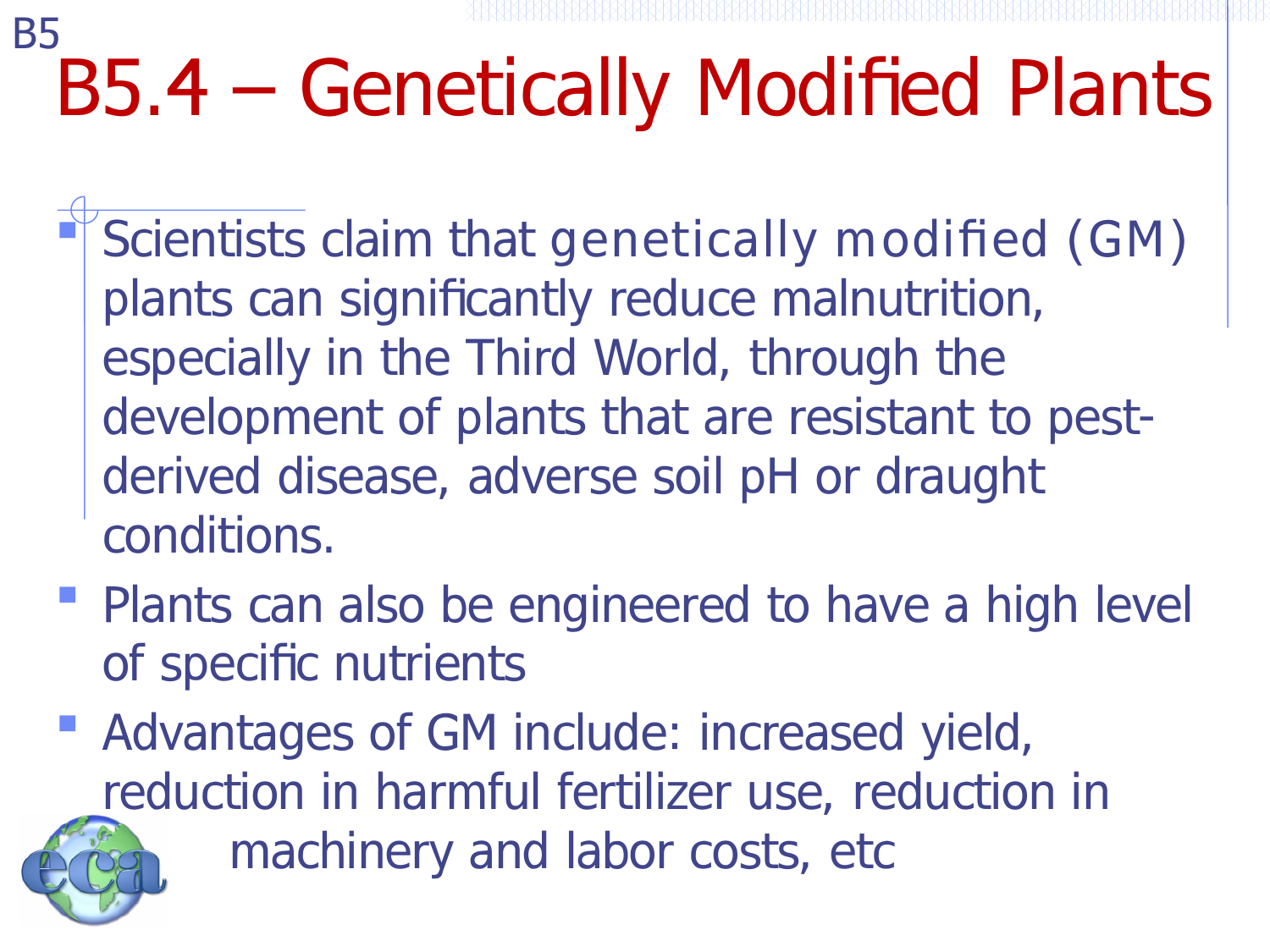

# B5.4 – Genetically Modified Plants
Scientists claim that genetically modified (GM) plants can significantly reduce malnutrition, especially in the Third World, through the development of plants that are resistant to pest-derived disease, adverse soil pH or draught conditions.
Plants can also be engineered to have a high level of specific nutrients
Advantages of GM include: increased yield, reduction in harmful fertilizer use, reduction in 	machinery and labor costs, etc